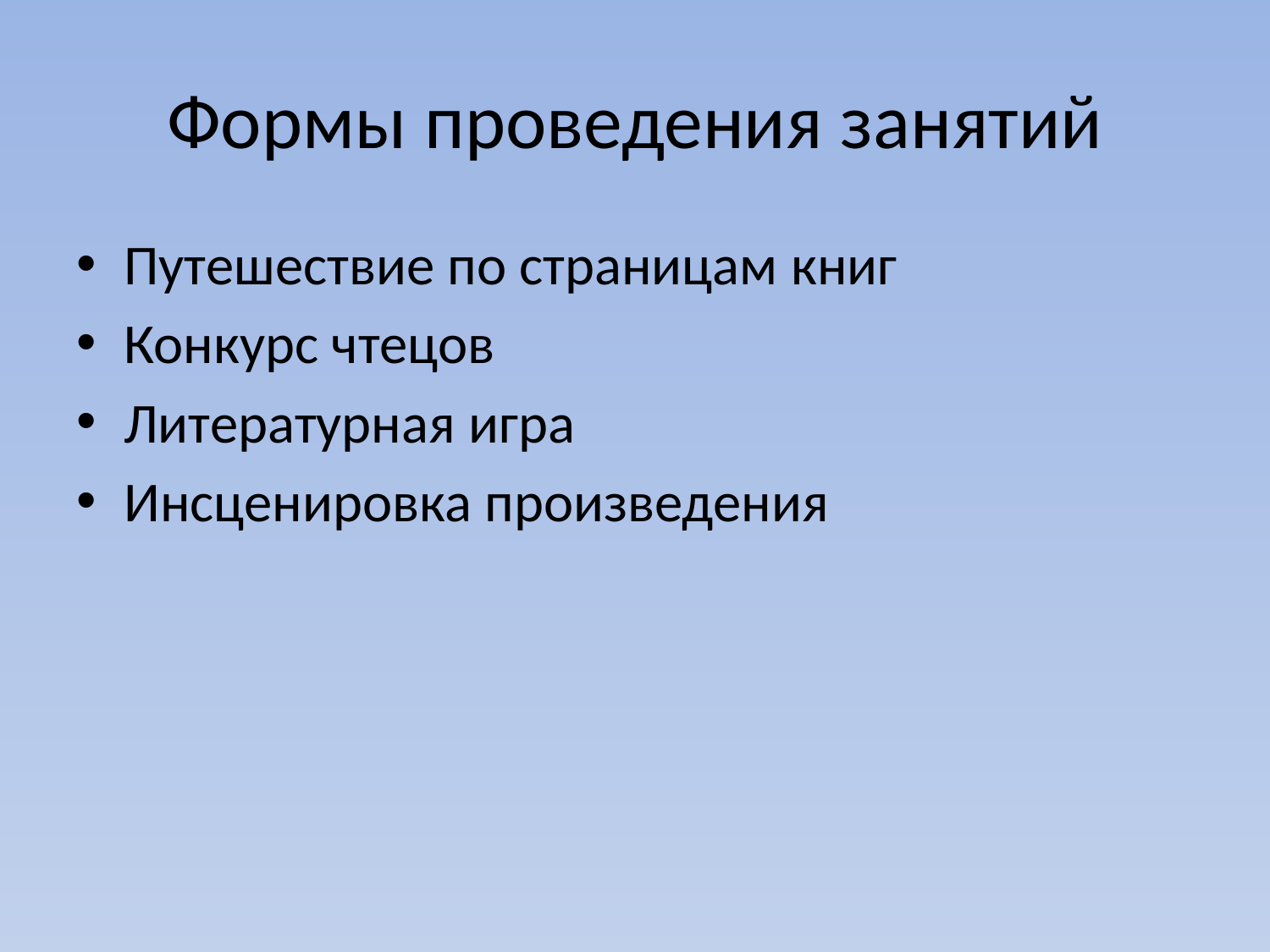

# Формы проведения занятий
Путешествие по страницам книг
Конкурс чтецов
Литературная игра
Инсценировка произведения